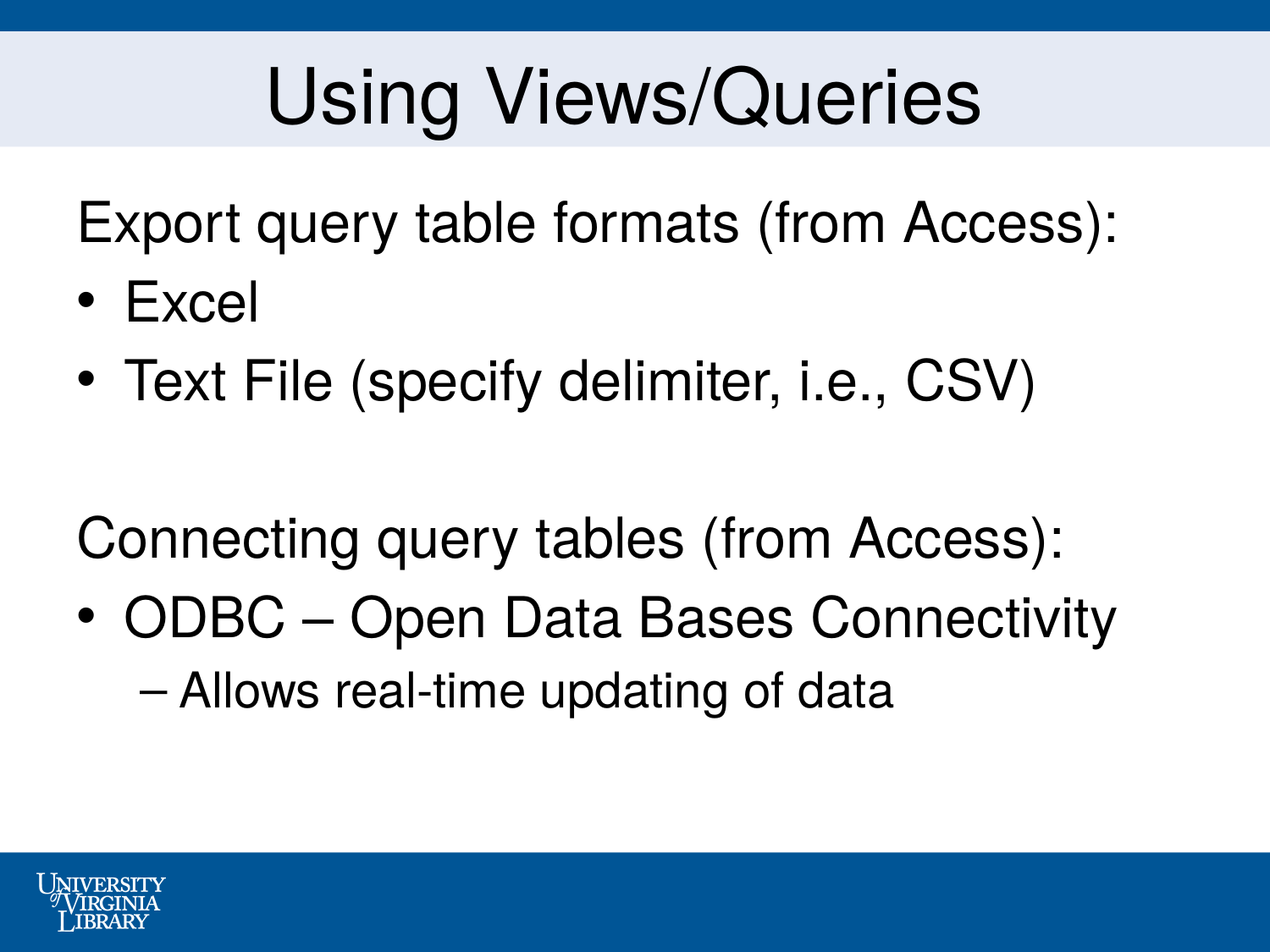

# Using Views/Queries
Export query table formats (from Access):
Excel
Text File (specify delimiter, i.e., CSV)

Connecting query tables (from Access):
ODBC – Open Data Bases Connectivity
Allows real-time updating of data